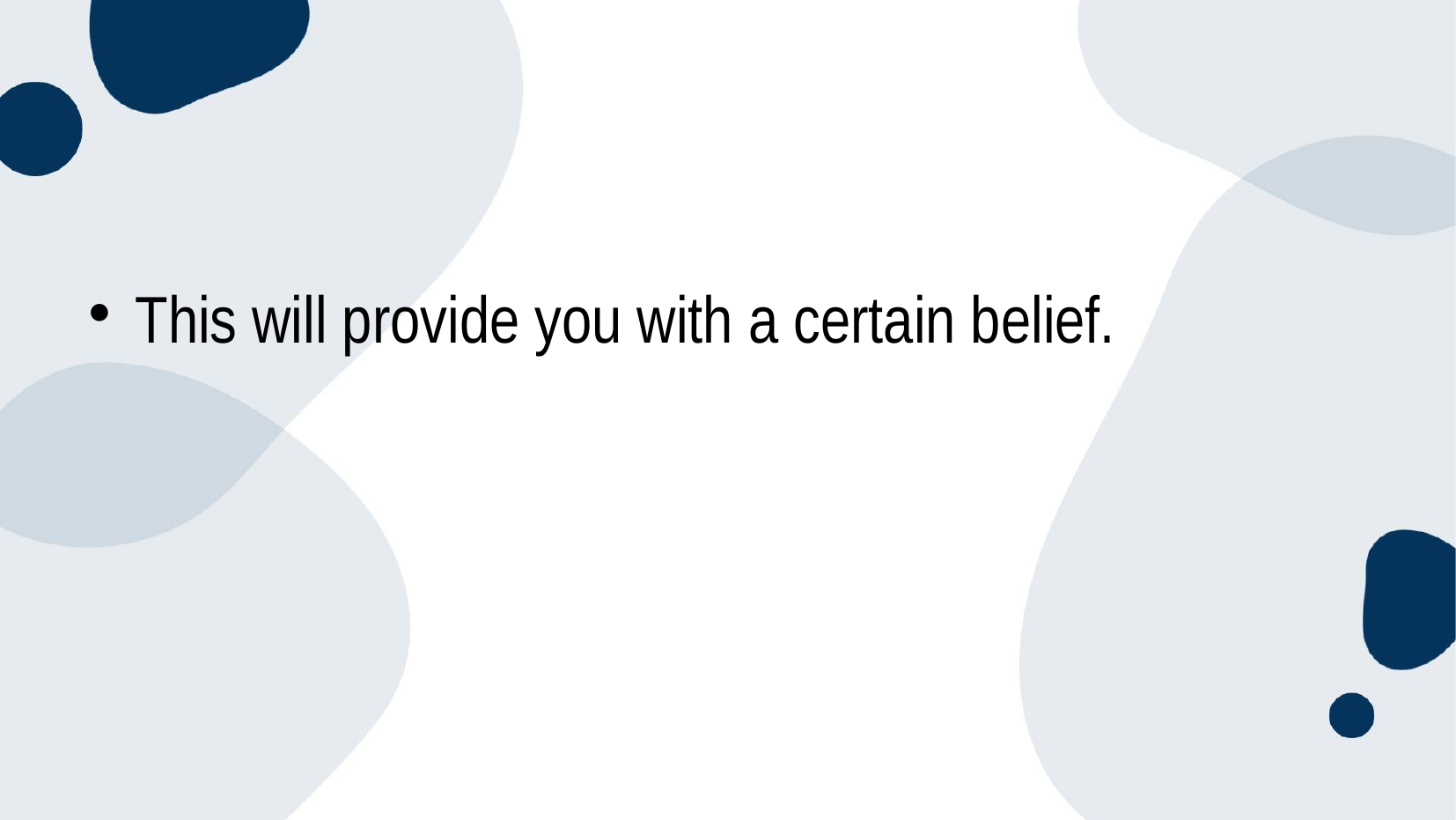

#
This will provide you with a certain belief.